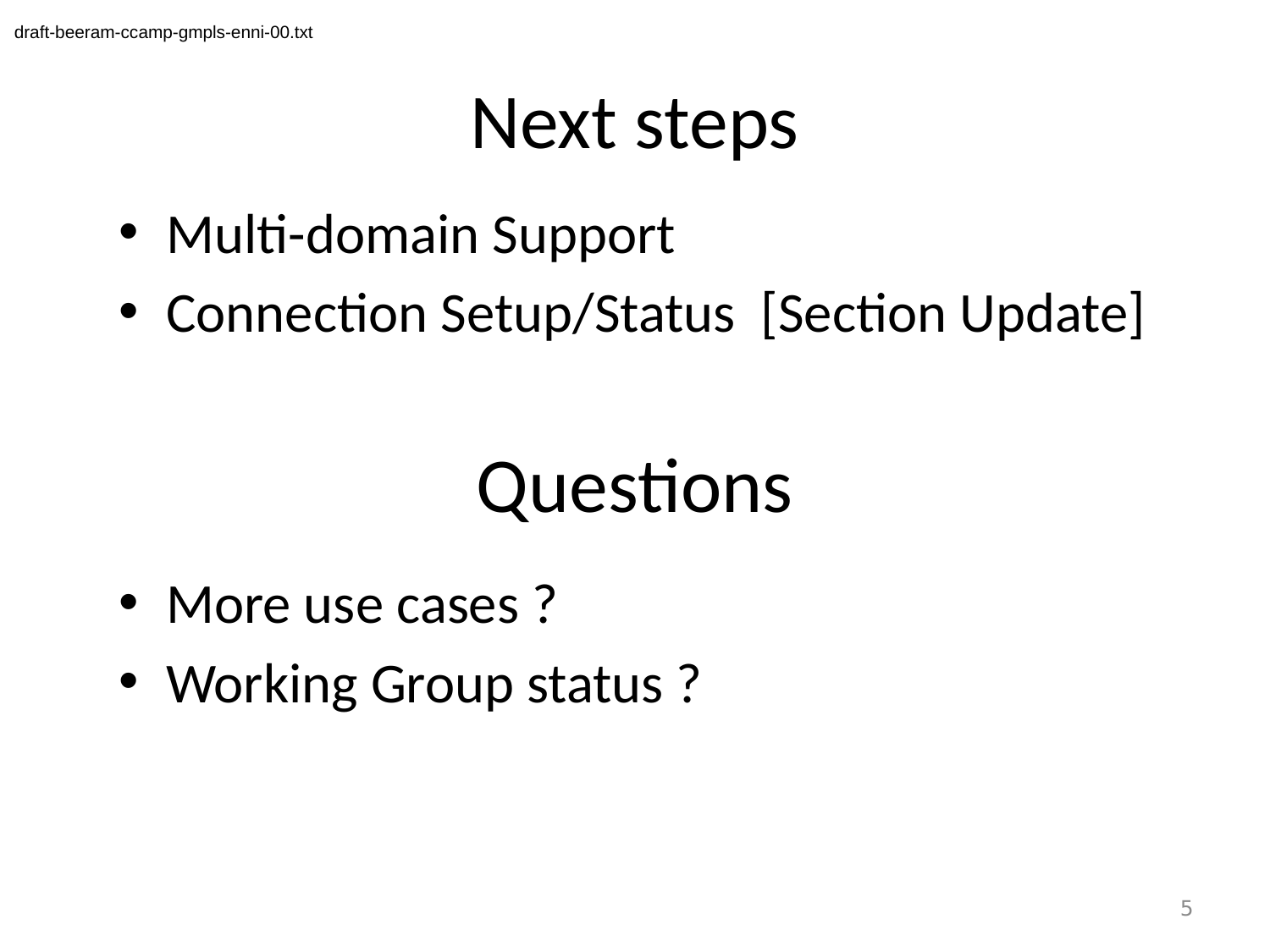

draft-beeram-ccamp-gmpls-enni-00.txt
# Next steps
Multi-domain Support
Connection Setup/Status  [Section Update]

Questions
More use cases ?
Working Group status ?

5